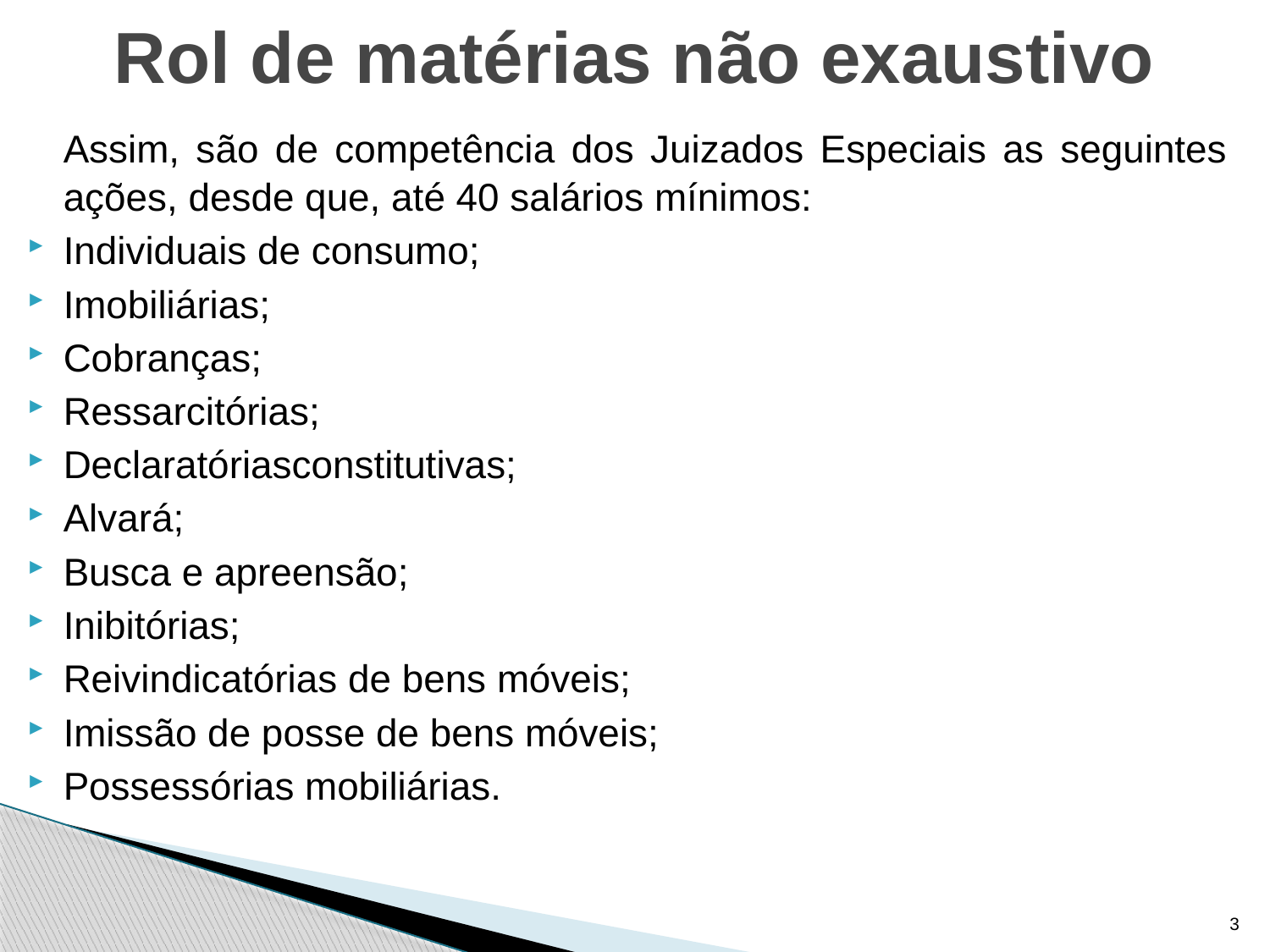

# Rol de matérias não exaustivo
	Assim, são de competência dos Juizados Especiais as seguintes ações, desde que, até 40 salários mínimos:
Individuais de consumo;
Imobiliárias;
Cobranças;
Ressarcitórias;
Declaratóriasconstitutivas;
Alvará;
Busca e apreensão;
Inibitórias;
Reivindicatórias de bens móveis;
Imissão de posse de bens móveis;
Possessórias mobiliárias.
3